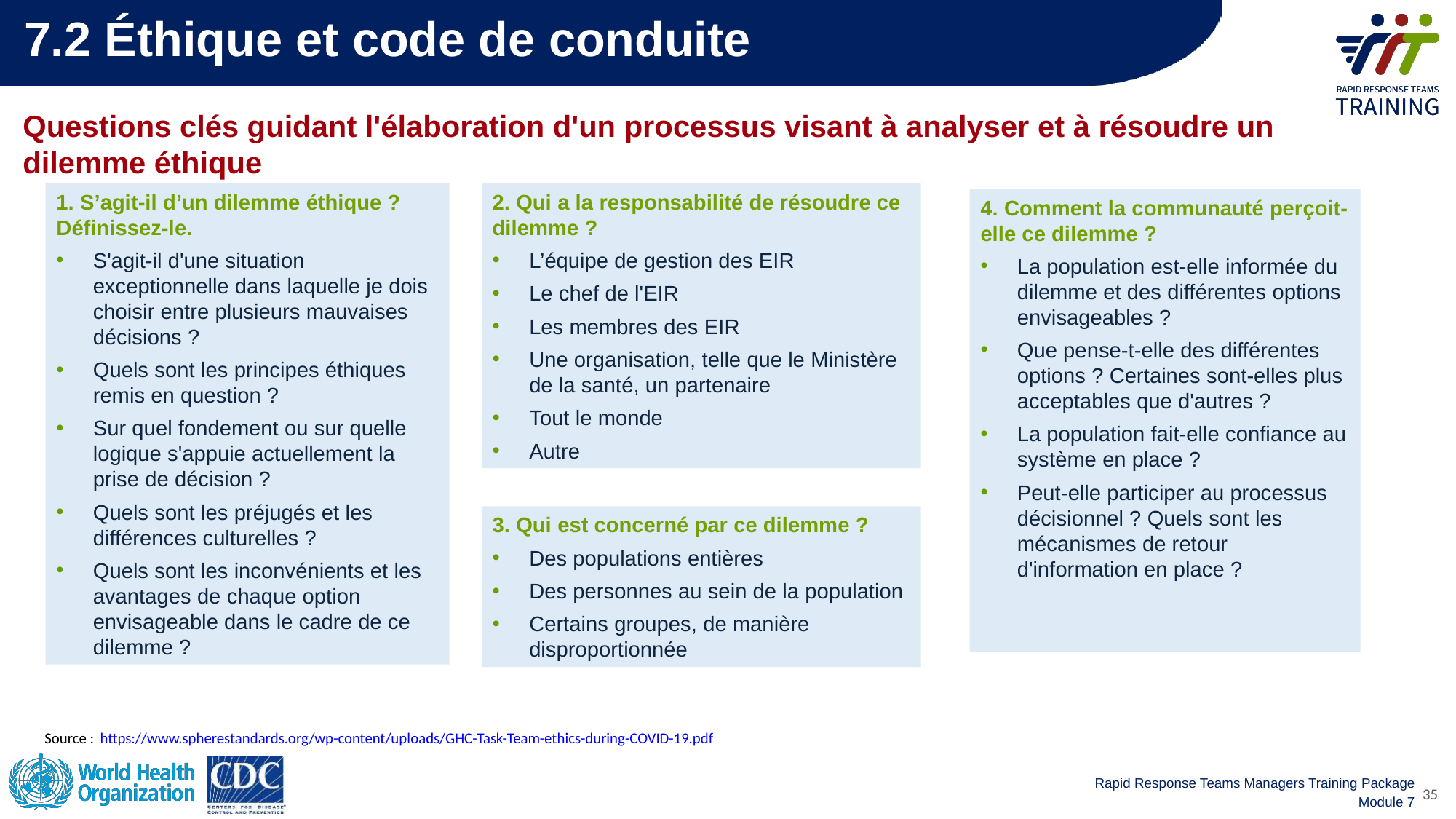

7.2 Éthique et code de conduite
Questions clés guidant l'élaboration d'un processus visant à analyser et à résoudre un dilemme éthique
1. Sʼagit-il dʼun dilemme éthique ? Définissez-le.
S'agit-il d'une situation exceptionnelle dans laquelle je dois choisir entre plusieurs mauvaises décisions ?
Quels sont les principes éthiques remis en question ?
Sur quel fondement ou sur quelle logique s'appuie actuellement la prise de décision ?
Quels sont les préjugés et les différences culturelles ?
Quels sont les inconvénients et les avantages de chaque option envisageable dans le cadre de ce dilemme ?
2. Qui a la responsabilité de résoudre ce dilemme ?
L’équipe de gestion des EIR
Le chef de l'EIR
Les membres des EIR
Une organisation, telle que le Ministère de la santé, un partenaire
Tout le monde
Autre
4. Comment la communauté perçoit-elle ce dilemme ?
La population est-elle informée du dilemme et des différentes options envisageables ?
Que pense-t-elle des différentes options ? Certaines sont-elles plus acceptables que d'autres ?
La population fait-elle confiance au système en place ?
Peut-elle participer au processus décisionnel ? Quels sont les mécanismes de retour d'information en place ?

3. Qui est concerné par ce dilemme ?
Des populations entières
Des personnes au sein de la population
Certains groupes, de manière disproportionnée
Source : https://www.spherestandards.org/wp-content/uploads/GHC-Task-Team-ethics-during-COVID-19.pdf
35